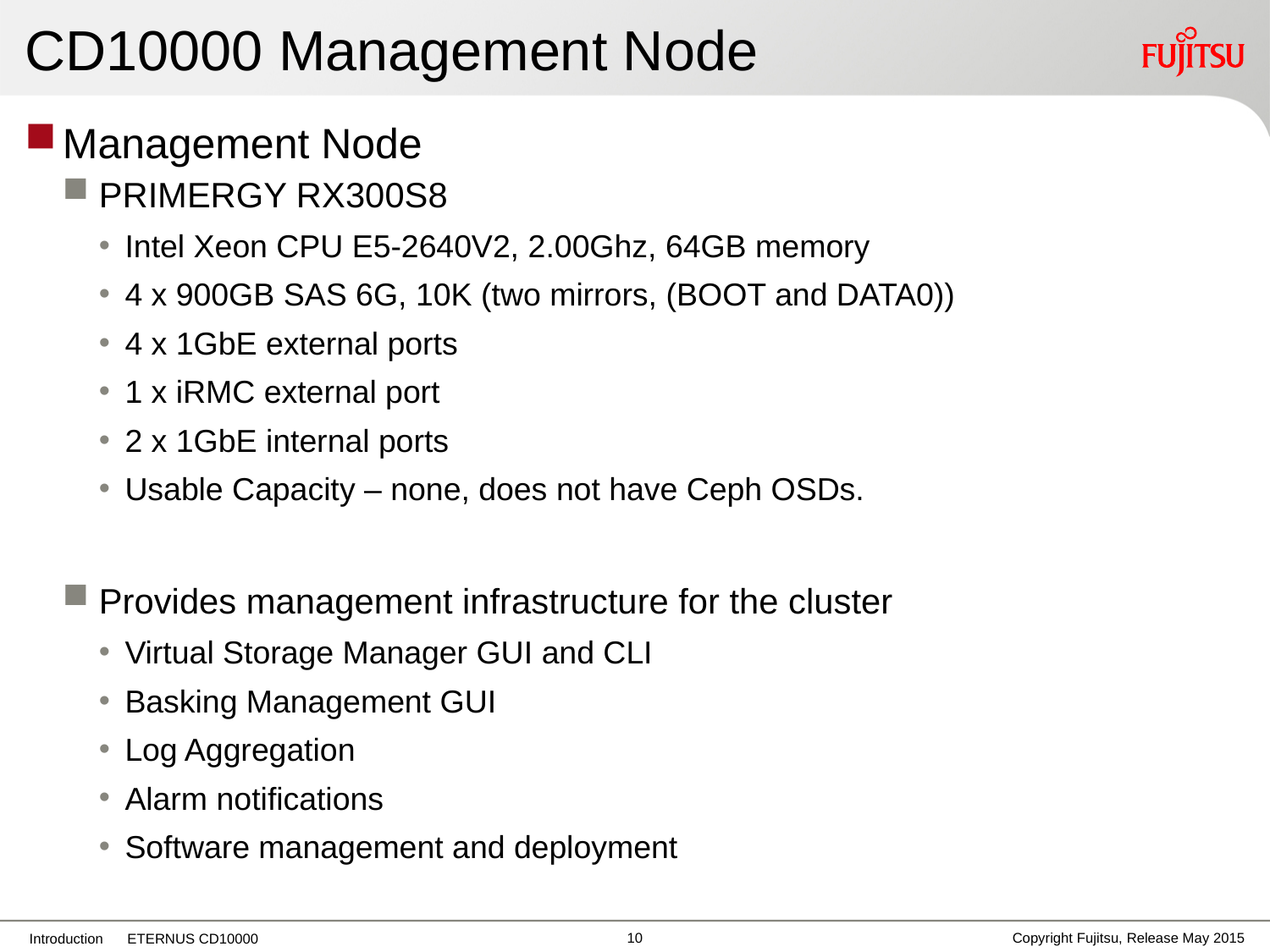

# CD10000 Management Node
Management Node
PRIMERGY RX300S8
Intel Xeon CPU E5-2640V2, 2.00Ghz, 64GB memory
4 x 900GB SAS 6G, 10K (two mirrors, (BOOT and DATA0))
4 x 1GbE external ports
1 x iRMC external port
2 x 1GbE internal ports
Usable Capacity – none, does not have Ceph OSDs.

Provides management infrastructure for the cluster
Virtual Storage Manager GUI and CLI
Basking Management GUI
Log Aggregation
Alarm notifications
Software management and deployment
10
Copyright Fujitsu, Release May 2015
Introduction      ETERNUS CD10000